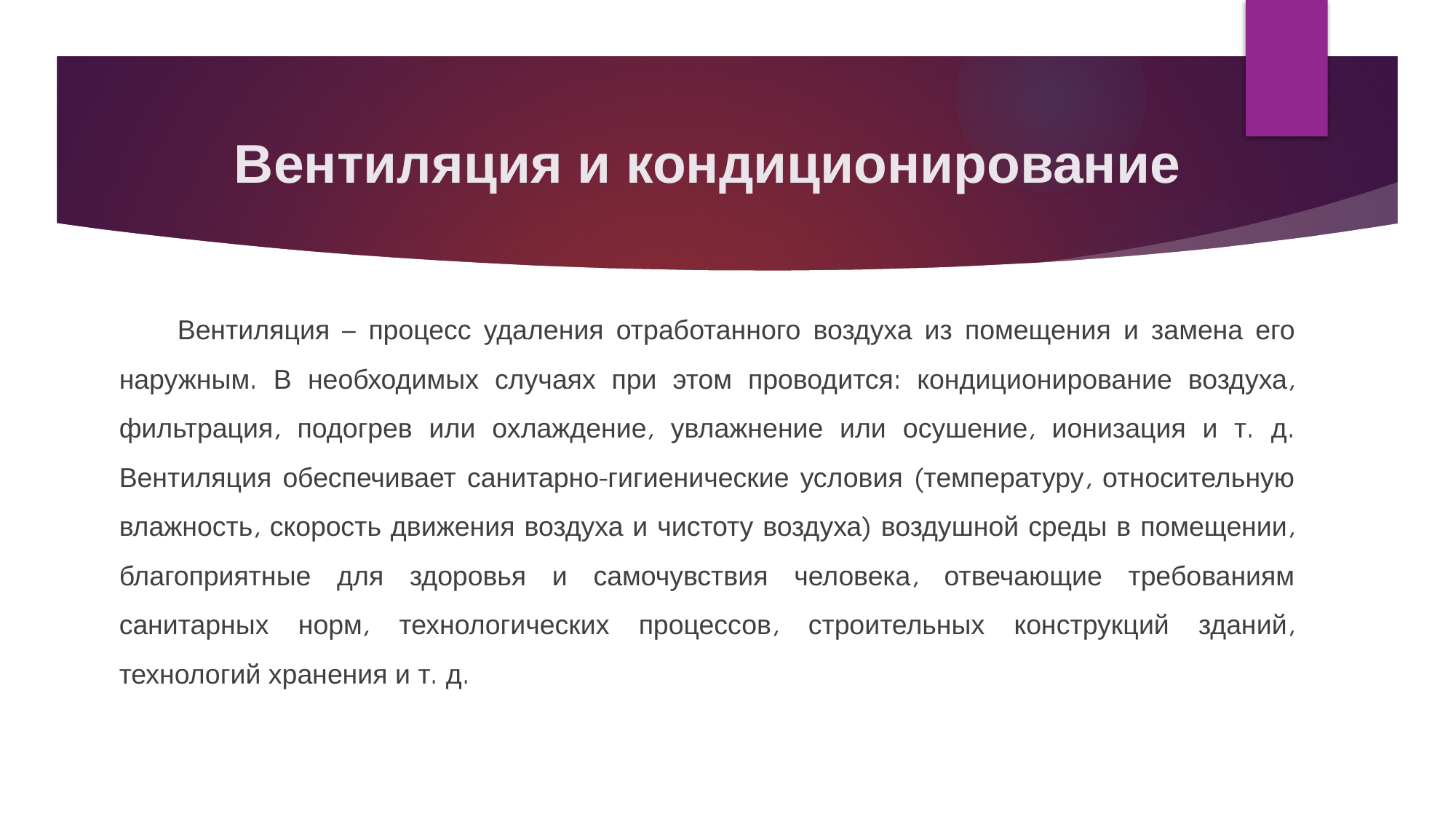

# Вентиляция и кондиционирование
Вентиляция – процесс удаления отработанного воздуха из помещения и замена его наружным. В необходимых случаях при этом проводится: кондиционирование воздуха, фильтрация, подогрев или охлаждение, увлажнение или осушение, ионизация и т. д. Вентиляция обеспечивает санитарно-гигиенические условия (температуру, относительную влажность, скорость движения воздуха и чистоту воздуха) воздушной среды в помещении, благоприятные для здоровья и самочувствия человека, отвечающие требованиям санитарных норм, технологических процессов, строительных конструкций зданий, технологий хранения и т. д.